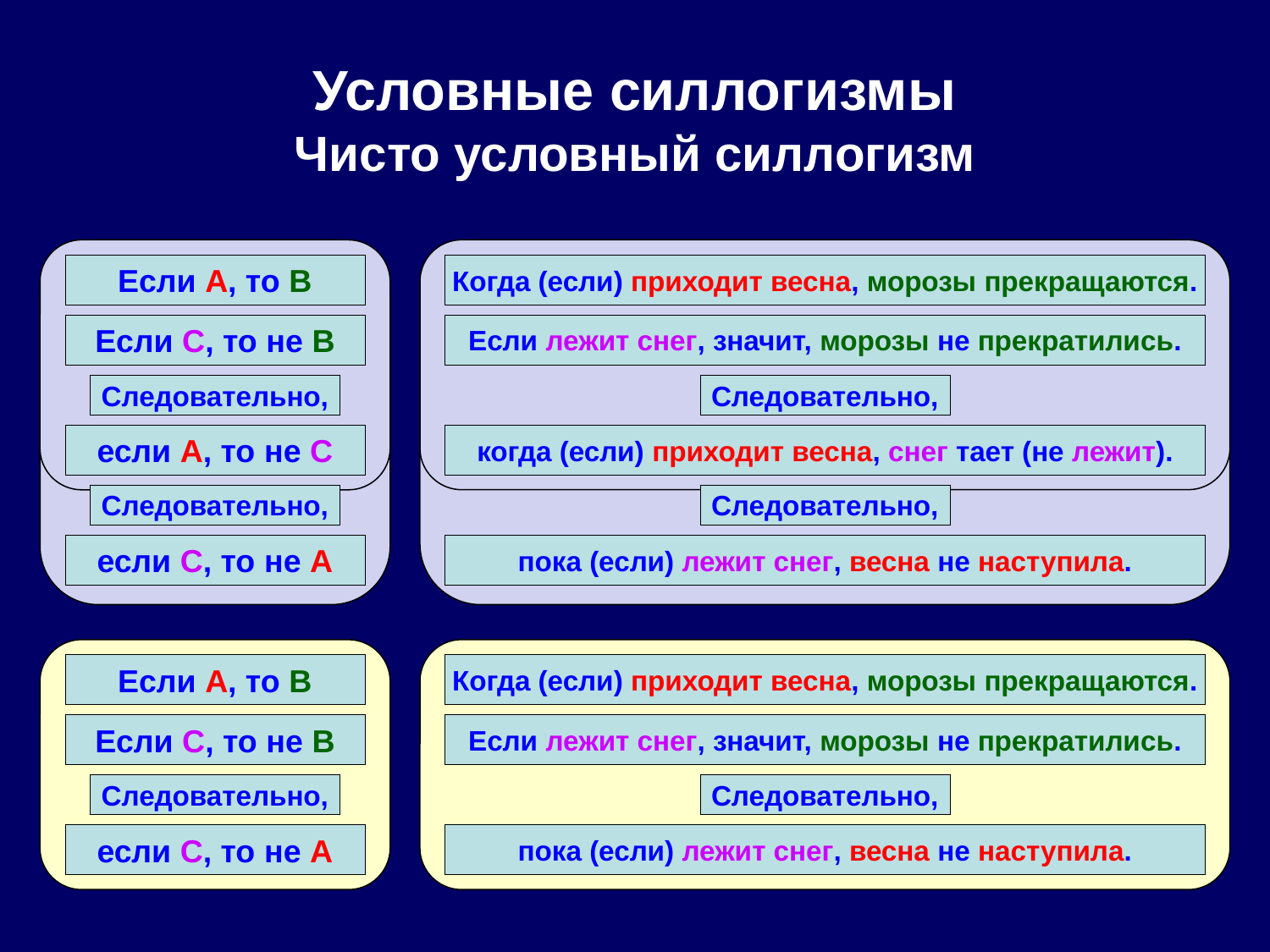

# Условные силлогизмы Чисто условный силлогизм

Если A, то B
Когда (если) приходит весна, морозы прекращаются.
Если С, то не B
Если лежит снег, значит, морозы не прекратились.
Следовательно,
Следовательно,
если A, то не C
когда (если) приходит весна, снег тает (не лежит).
Следовательно,
Следовательно,
если С, то не A
пока (если) лежит снег, весна не наступила.

Если A, то B
Когда (если) приходит весна, морозы прекращаются.
Если С, то не B
Если лежит снег, значит, морозы не прекратились.
Следовательно,
Следовательно,
если С, то не A
пока (если) лежит снег, весна не наступила.